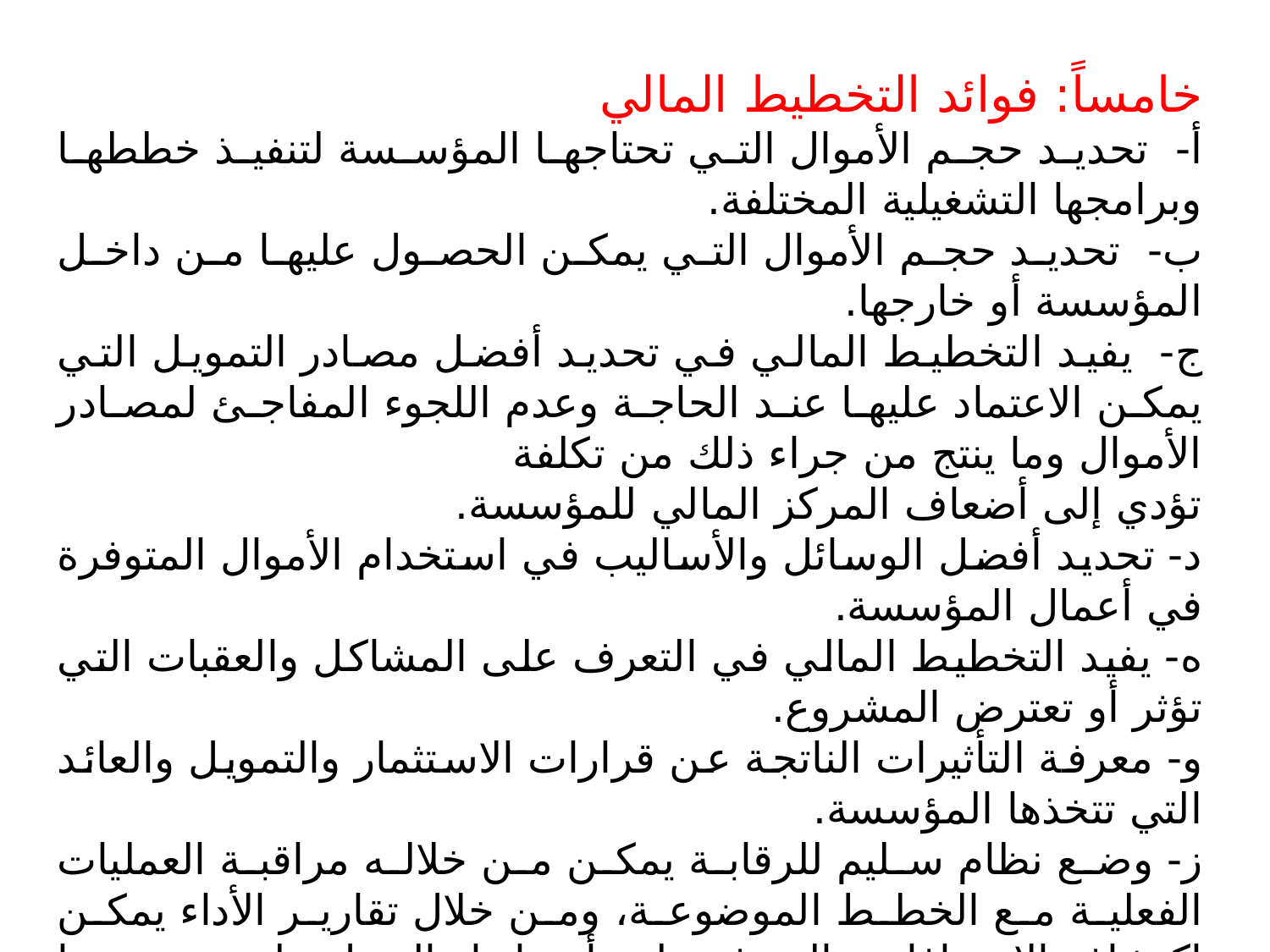

خامساً: فوائد التخطيط المالي
أ-  تحديد حجم الأموال التي تحتاجها المؤسسة لتنفيذ خططها وبرامجها التشغيلية المختلفة.
ب-  تحديد حجم الأموال التي يمكن الحصول عليها من داخل المؤسسة أو خارجها.
ج-  يفيد التخطيط المالي في تحديد أفضل مصادر التمويل التي يمكن الاعتماد عليها عند الحاجة وعدم اللجوء المفاجئ لمصادر الأموال وما ينتج من جراء ذلك من تكلفة
تؤدي إلى أضعاف المركز المالي للمؤسسة.
د- تحديد أفضل الوسائل والأساليب في استخدام الأموال المتوفرة في أعمال المؤسسة.
ه- يفيد التخطيط المالي في التعرف على المشاكل والعقبات التي تؤثر أو تعترض المشروع.
و- معرفة التأثيرات الناتجة عن قرارات الاستثمار والتمويل والعائد التي تتخذها المؤسسة.
ز- وضع نظام سليم للرقابة يمكن من خلاله مراقبة العمليات الفعلية مع الخطط الموضوعة، ومن خلال تقارير الأداء يمكن اكتشاف الانحرافات والتعرف على أسبابها والعمل على تصحيحها هذا إذا كان الخطأ أو الانحراف في التنفيذ، أما إذا كان الخطأ في الخطط المرسومة فيتطلب من المدير المالي تعديل الخطة لكي تتناسب مع العمليات في المؤسسة.